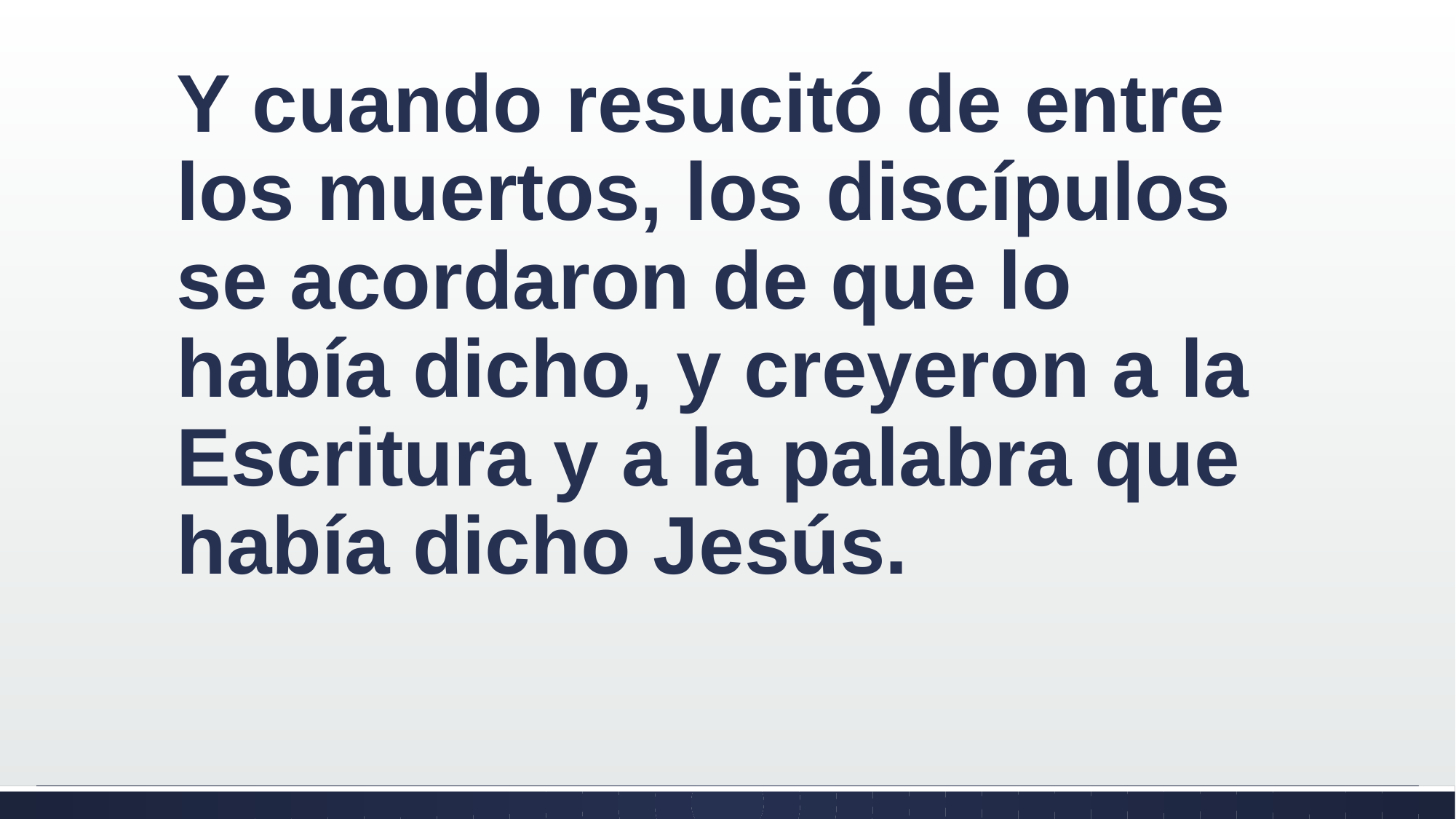

#
Y cuando resucitó de entre los muertos, los discípulos se acordaron de que lo había dicho, y creyeron a la Escritura y a la palabra que había dicho Jesús.